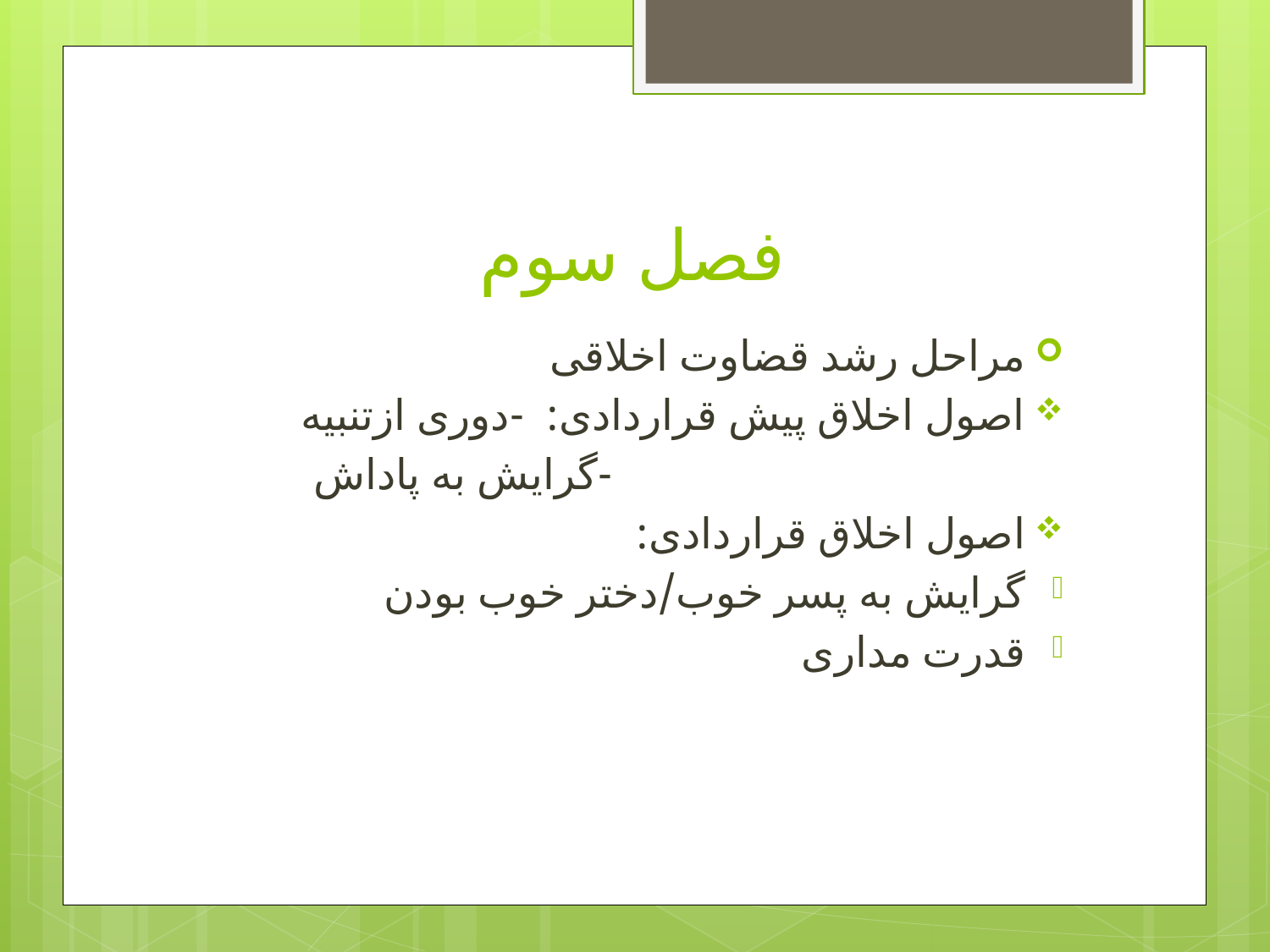

# فصل سوم
مراحل رشد قضاوت اخلاقی
اصول اخلاق پیش قراردادی:  -دوری ازتنبیه
                                         -گرایش به پاداش
اصول اخلاق قراردادی:
گرایش به پسر خوب/دختر خوب بودن
قدرت مداری